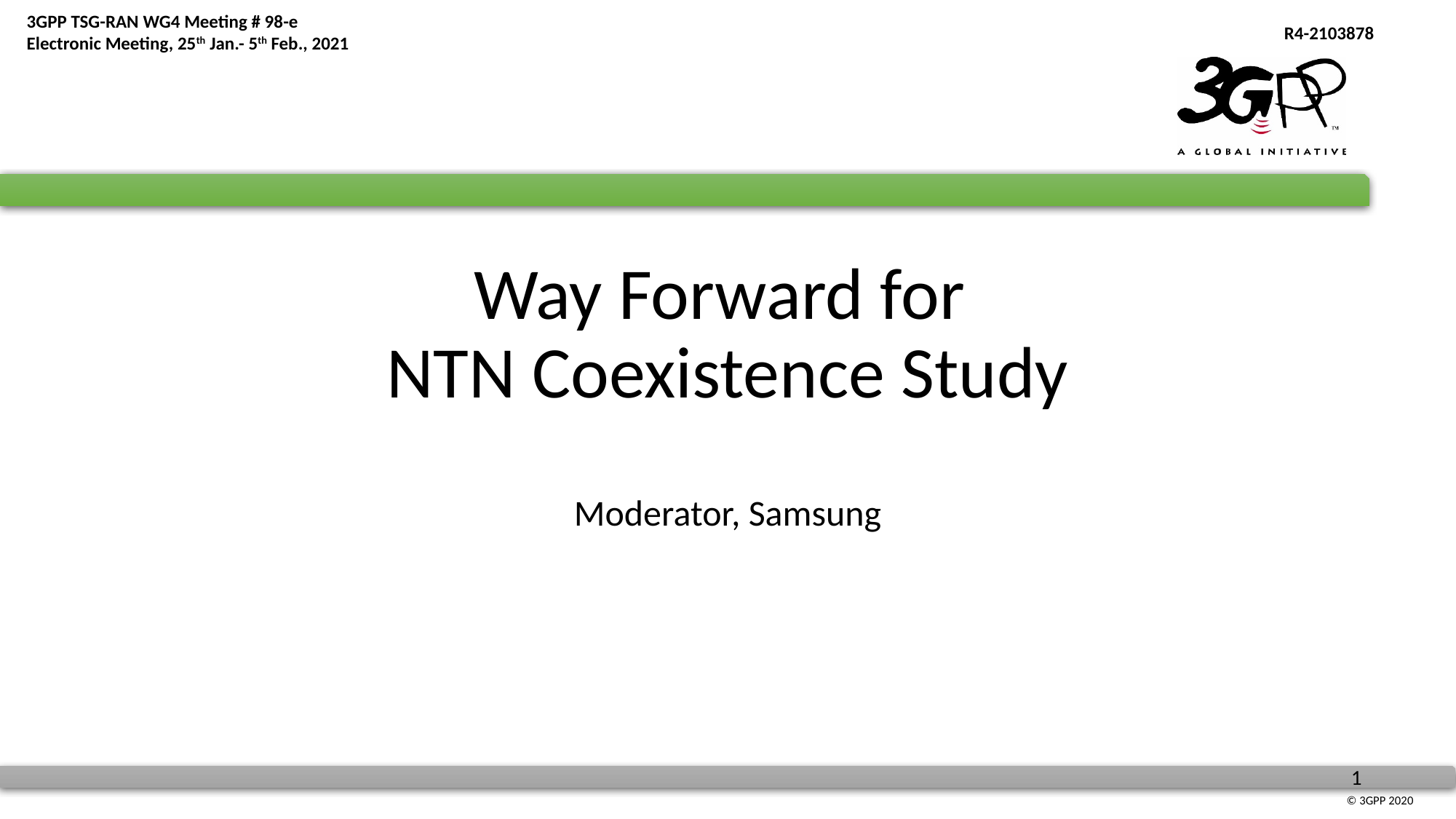

# Way Forward for NTN Coexistence Study

Moderator, Samsung